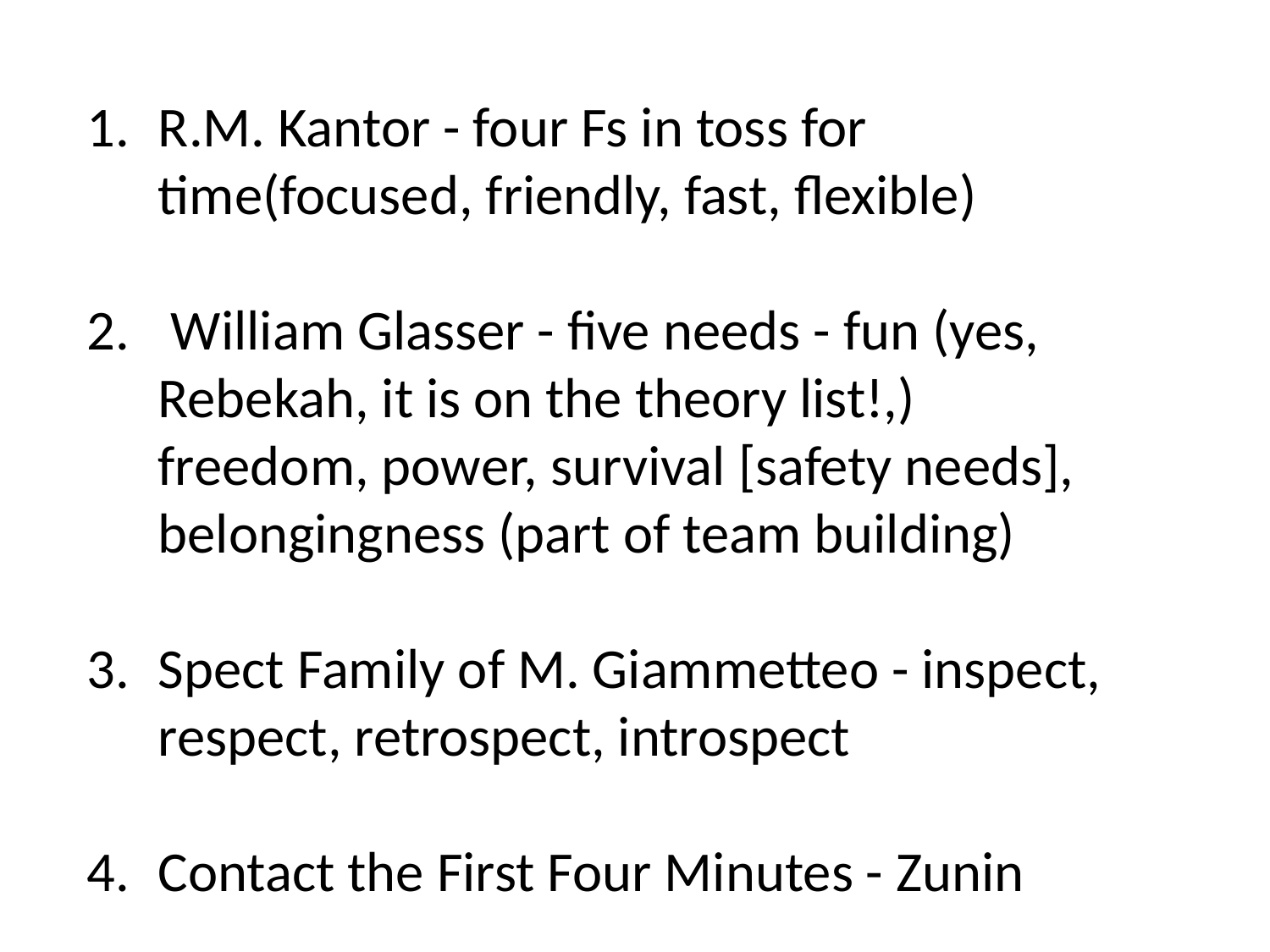

R.M. Kantor - four Fs in toss for time(focused, friendly, fast, flexible)

 William Glasser - five needs - fun (yes, Rebekah, it is on the theory list!,) freedom, power, survival [safety needs], belongingness (part of team building)
Spect Family of M. Giammetteo - inspect, respect, retrospect, introspect
Contact the First Four Minutes - Zunin